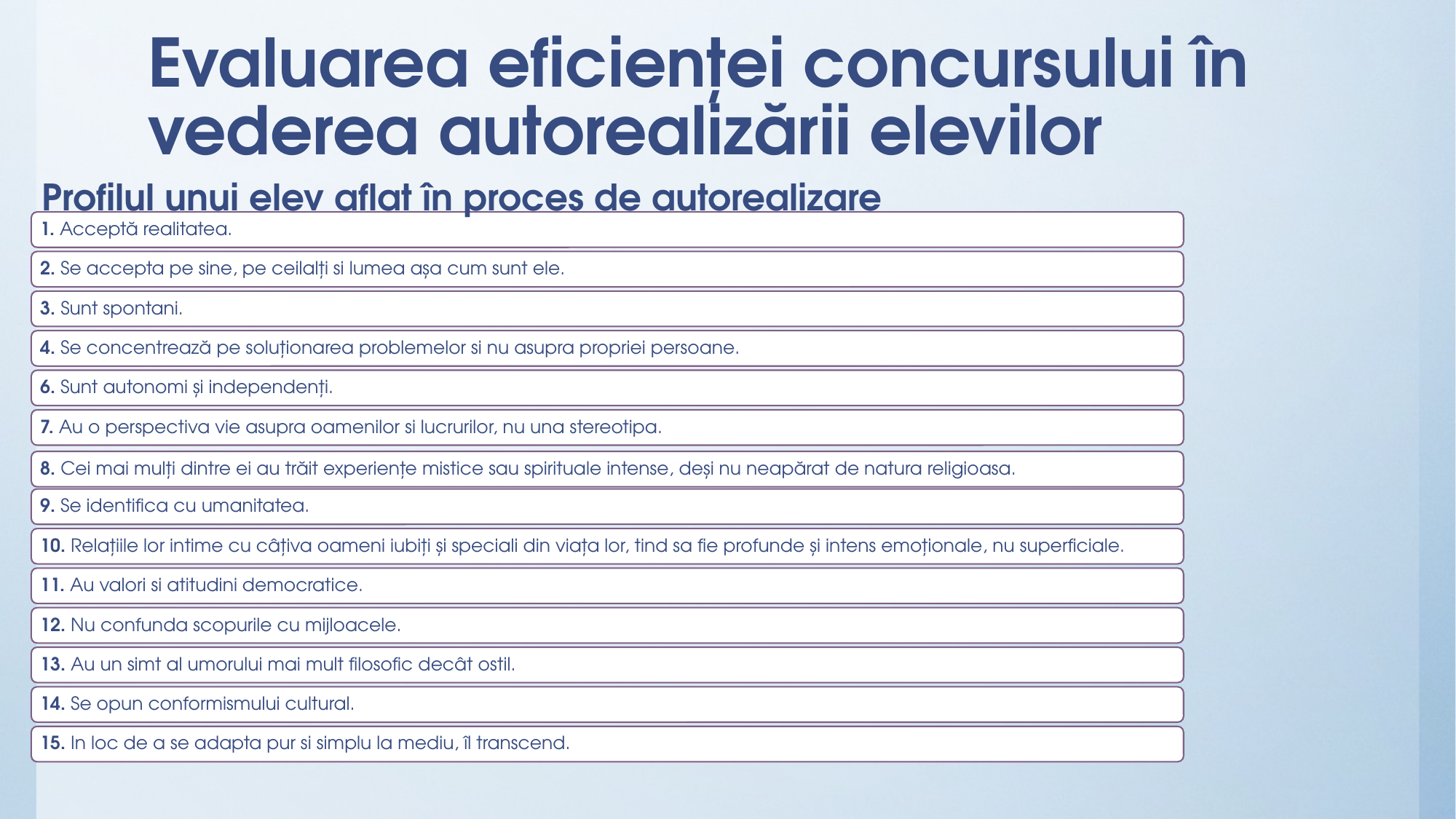

# Evaluarea eficienței concursului în vederea autorealizării elevilor
Profilul unui elev aflat în proces de autorealizare
1. Acceptă realitatea.
2. Se accepta pe sine, pe ceilalți si lumea așa cum sunt ele.
3. Sunt spontani.
4. Se concentrează pe soluționarea problemelor si nu asupra propriei persoane.
6. Sunt autonomi și independenți.
7. Au o perspectiva vie asupra oamenilor si lucrurilor, nu una stereotipa.
8. Cei mai mulți dintre ei au trăit experiențe mistice sau spirituale intense, deși nu neapărat de natura religioasa.
9. Se identifica cu umanitatea.
10. Relațiile lor intime cu câțiva oameni iubiți și speciali din viața lor, tind sa fie profunde și intens emoționale, nu superficiale.
11. Au valori si atitudini democratice.
12. Nu confunda scopurile cu mijloacele.
13. Au un simt al umorului mai mult filosofic decât ostil.
14. Se opun conformismului cultural.
15. In loc de a se adapta pur si simplu la mediu, îl transcend.